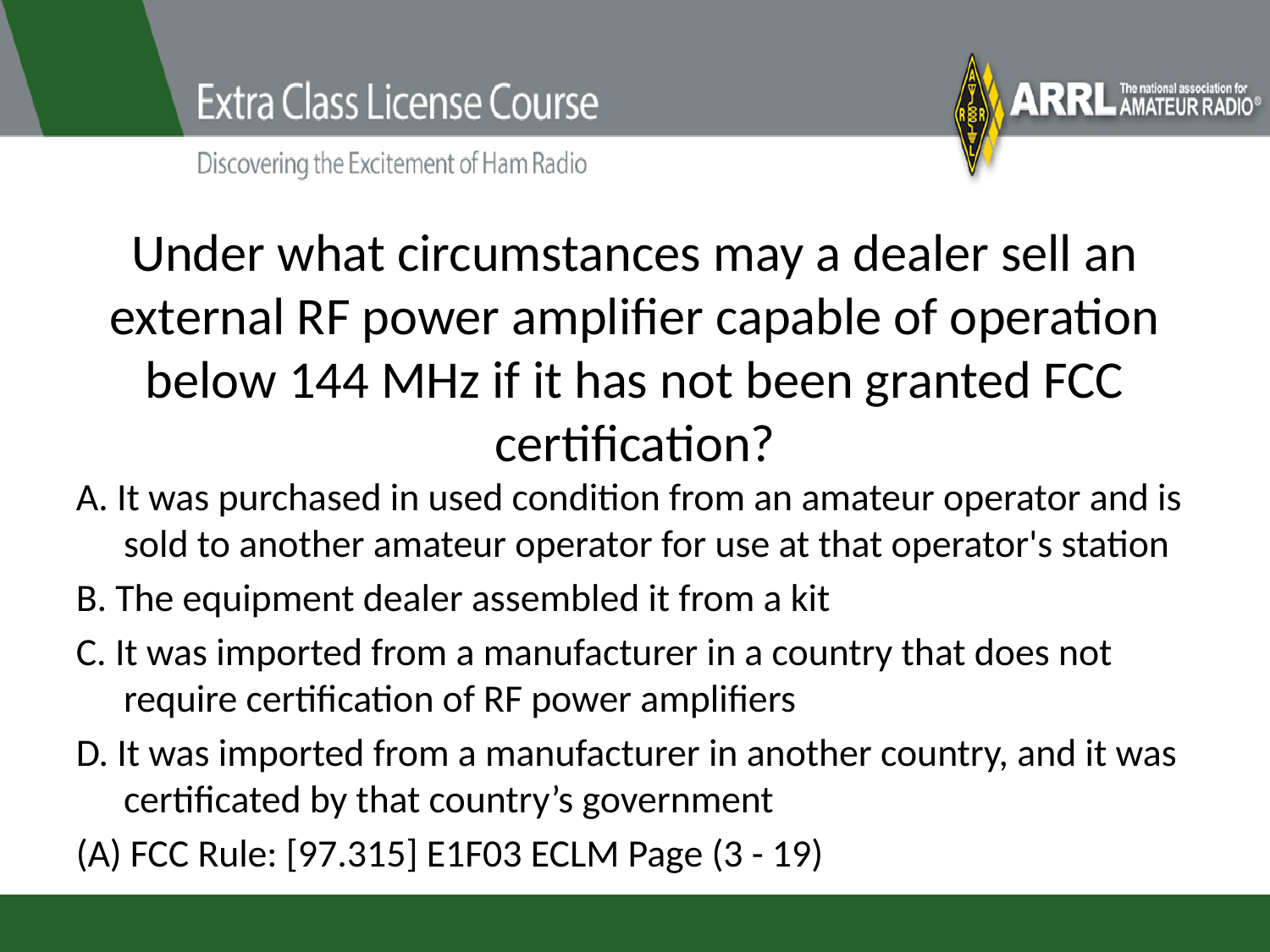

# Under what circumstances may a dealer sell an external RF power amplifier capable of operation below 144 MHz if it has not been granted FCC certification?
A. It was purchased in used condition from an amateur operator and is sold to another amateur operator for use at that operator's station
B. The equipment dealer assembled it from a kit
C. It was imported from a manufacturer in a country that does not require certification of RF power amplifiers
D. It was imported from a manufacturer in another country, and it was certificated by that country’s government
(A) FCC Rule: [97.315] E1F03 ECLM Page (3 - 19)